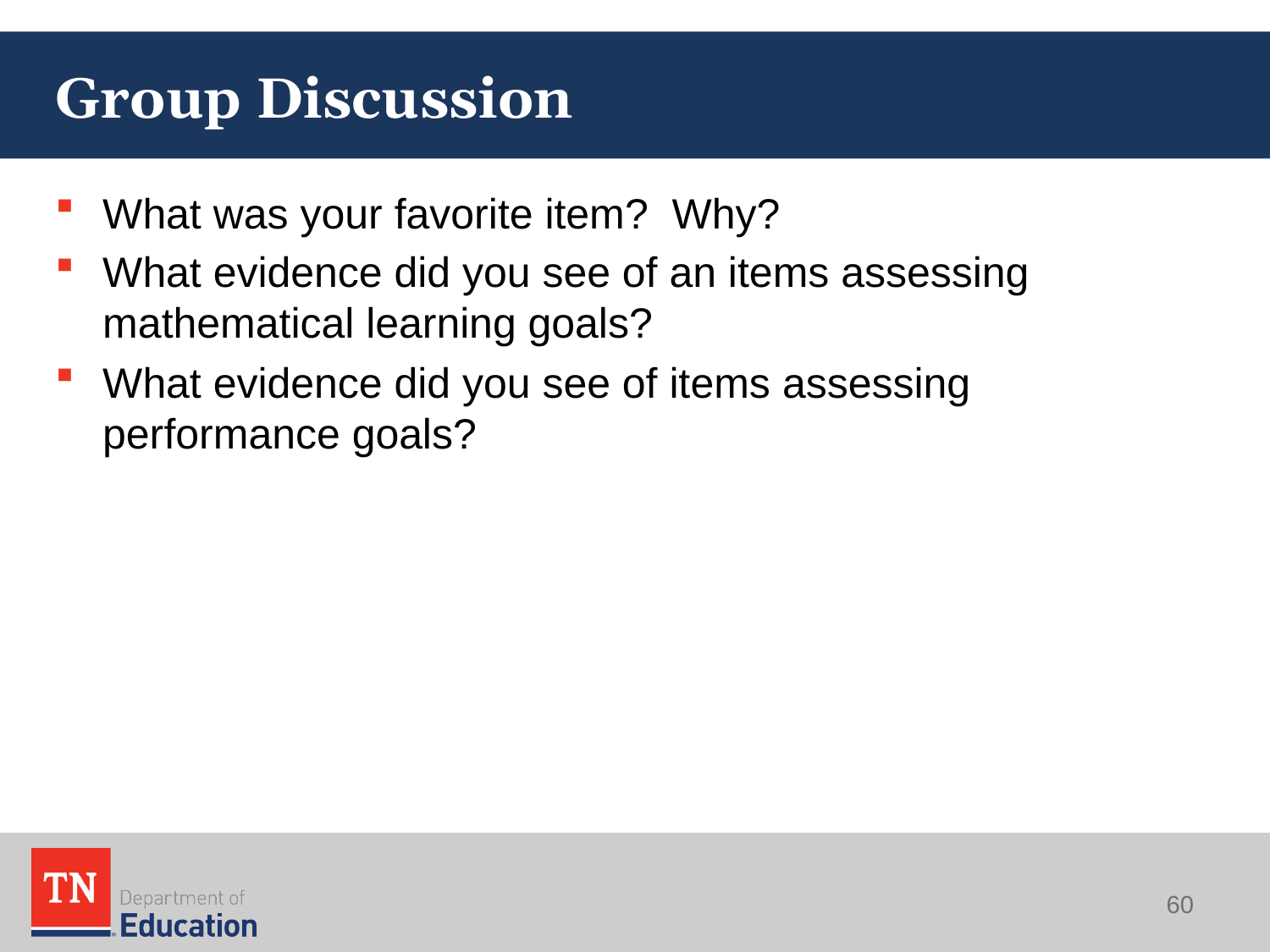

# Group Discussion
What was your favorite item?  Why?
What evidence did you see of an items assessing mathematical learning goals?
What evidence did you see of items assessing performance goals?
60